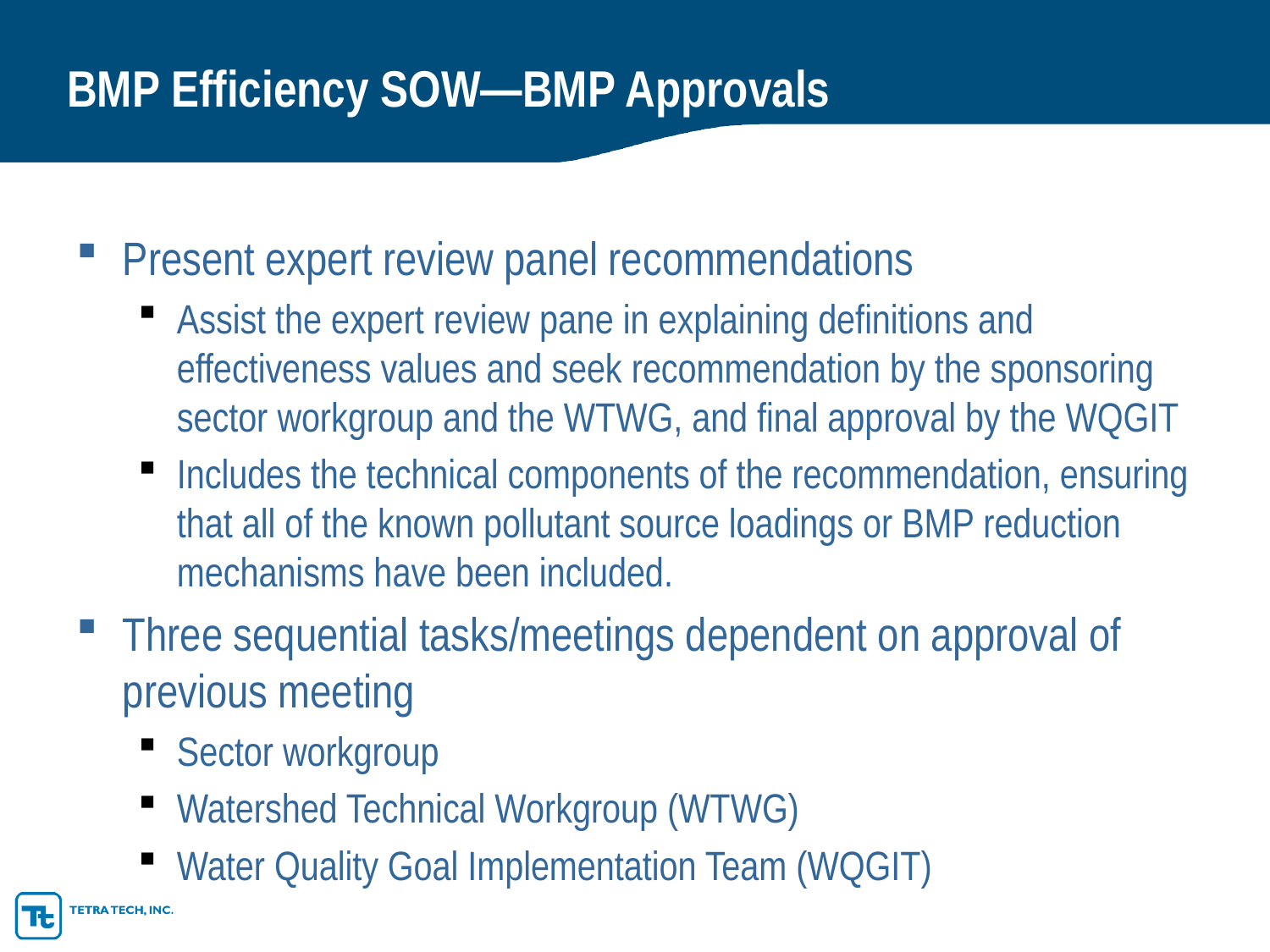

# BMP Efficiency SOW—BMP Approvals
Present expert review panel recommendations
Assist the expert review pane in explaining definitions and effectiveness values and seek recommendation by the sponsoring sector workgroup and the WTWG, and final approval by the WQGIT
Includes the technical components of the recommendation, ensuring that all of the known pollutant source loadings or BMP reduction mechanisms have been included.
Three sequential tasks/meetings dependent on approval of previous meeting
Sector workgroup
Watershed Technical Workgroup (WTWG)
Water Quality Goal Implementation Team (WQGIT)